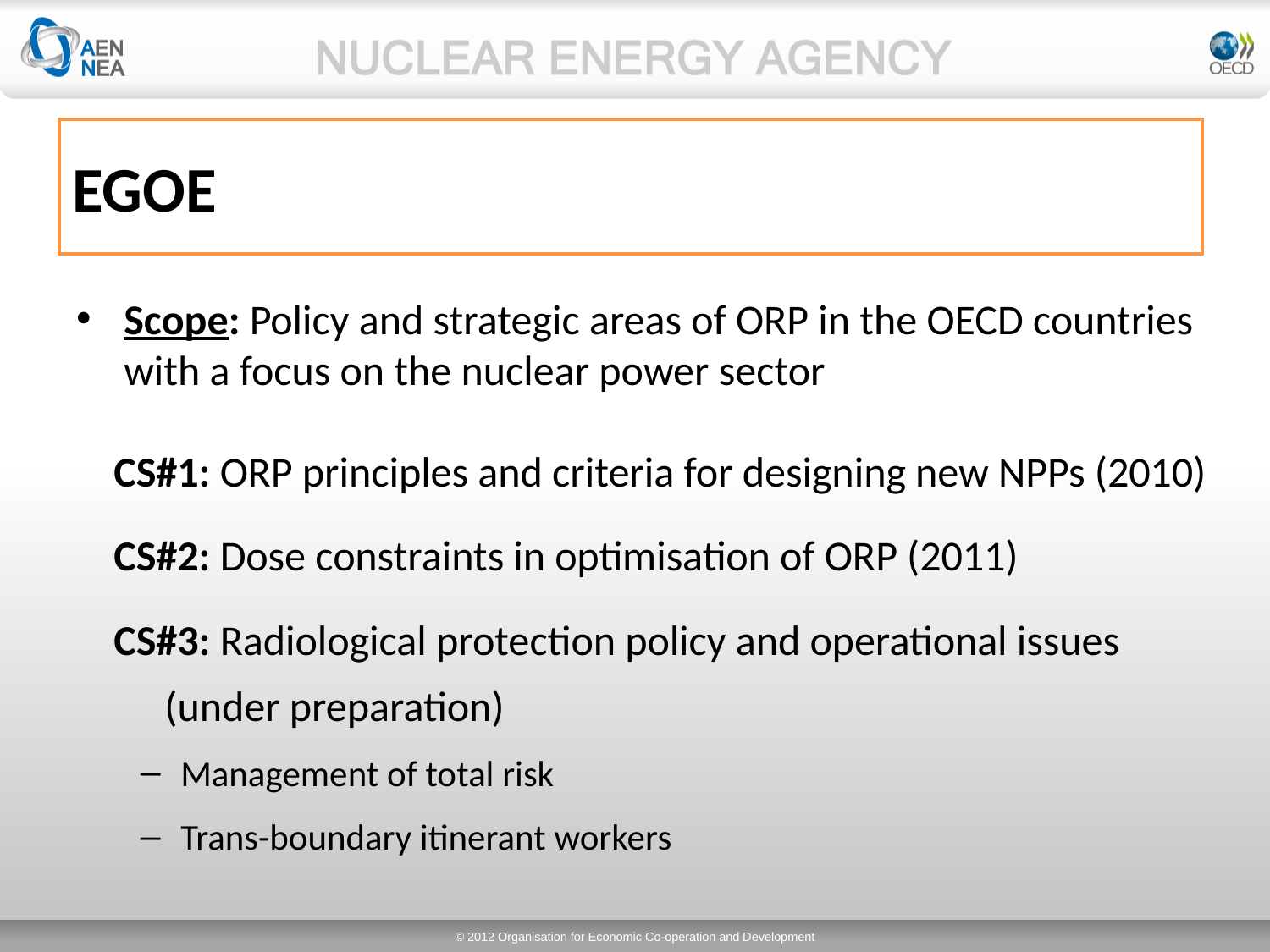

# EGOE
Scope: Policy and strategic areas of ORP in the OECD countries with a focus on the nuclear power sector

CS#1: ORP principles and criteria for designing new NPPs (2010)
CS#2: Dose constraints in optimisation of ORP (2011)
CS#3: Radiological protection policy and operational issues (under preparation)
Management of total risk
Trans-boundary itinerant workers